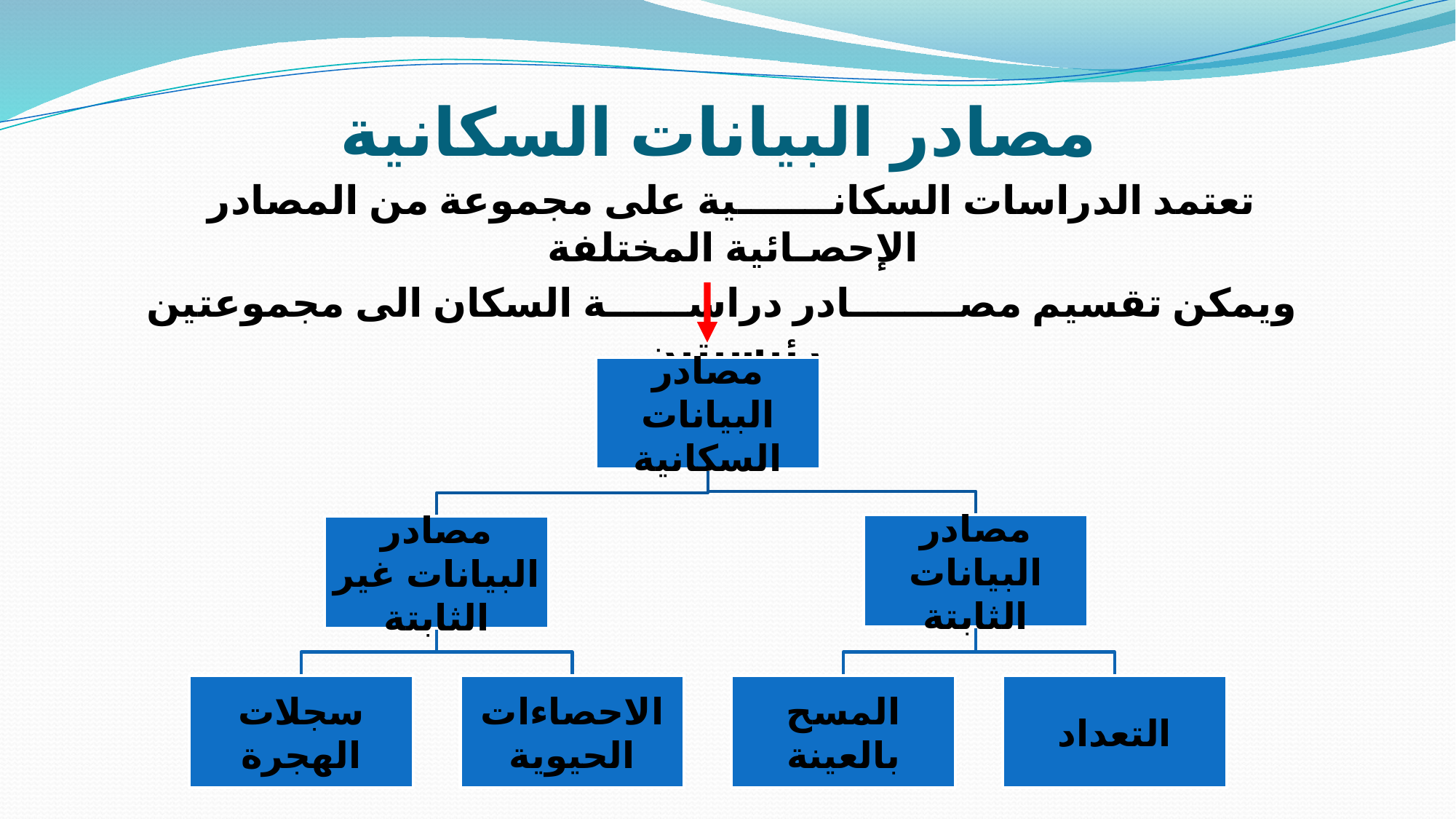

# مصادر البيانات السكانية
 تعتمد الدراسات السكانـــــــية على مجموعة من المصادر  الإحصـائية المختلفة
ويمكن تقسيم مصــــــــادر دراســــــة السكان الى مجموعتين رئيسيتين

مصادر البيانات السكانية
مصادر البيانات غير الثابتة
سجلات الهجرة
الاحصاءات الحيوية
مصادر البيانات الثابتة
المسح بالعينة
التعداد